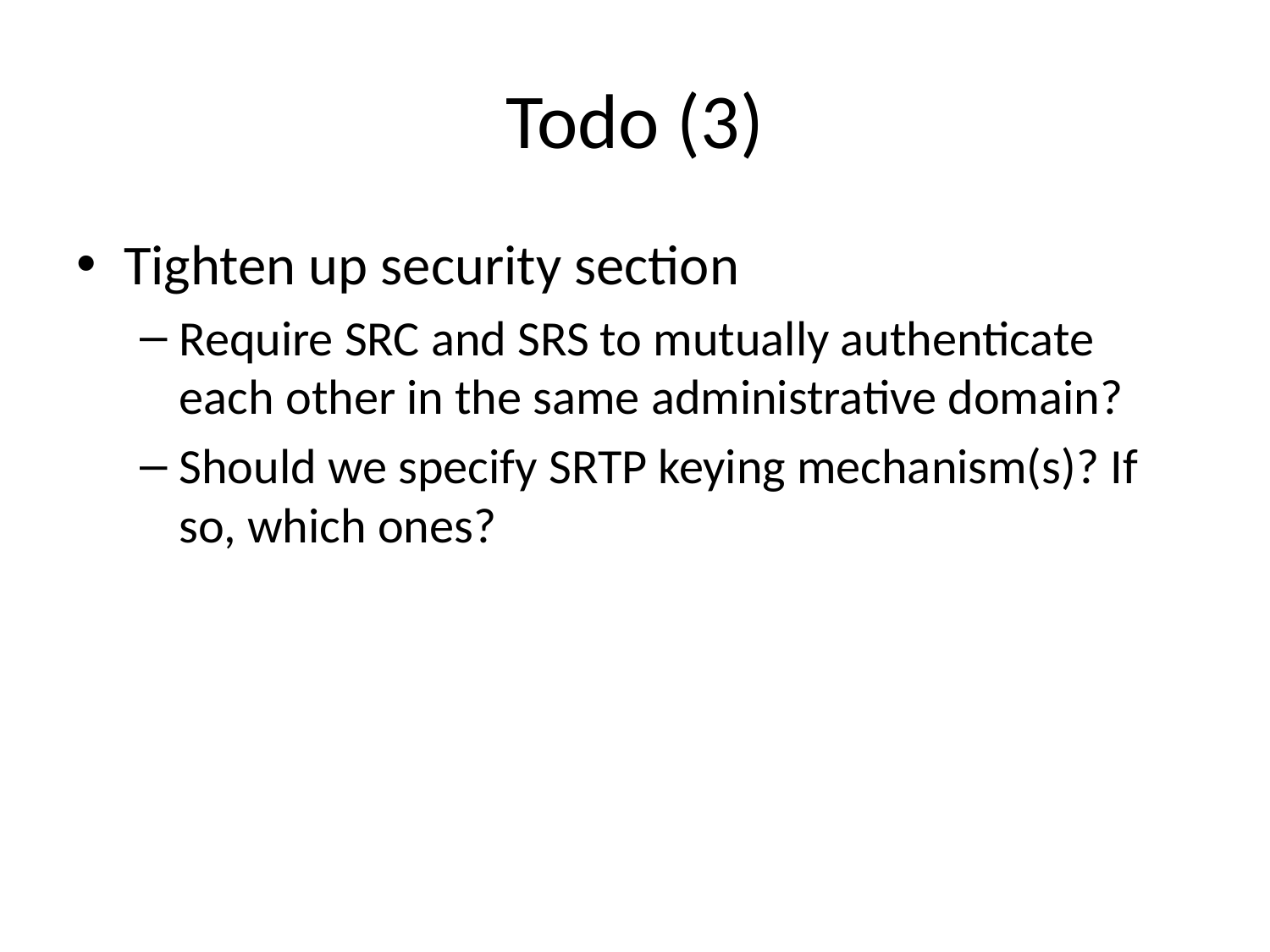

# Todo (3)
Tighten up security section
Require SRC and SRS to mutually authenticate each other in the same administrative domain?
Should we specify SRTP keying mechanism(s)? If so, which ones?